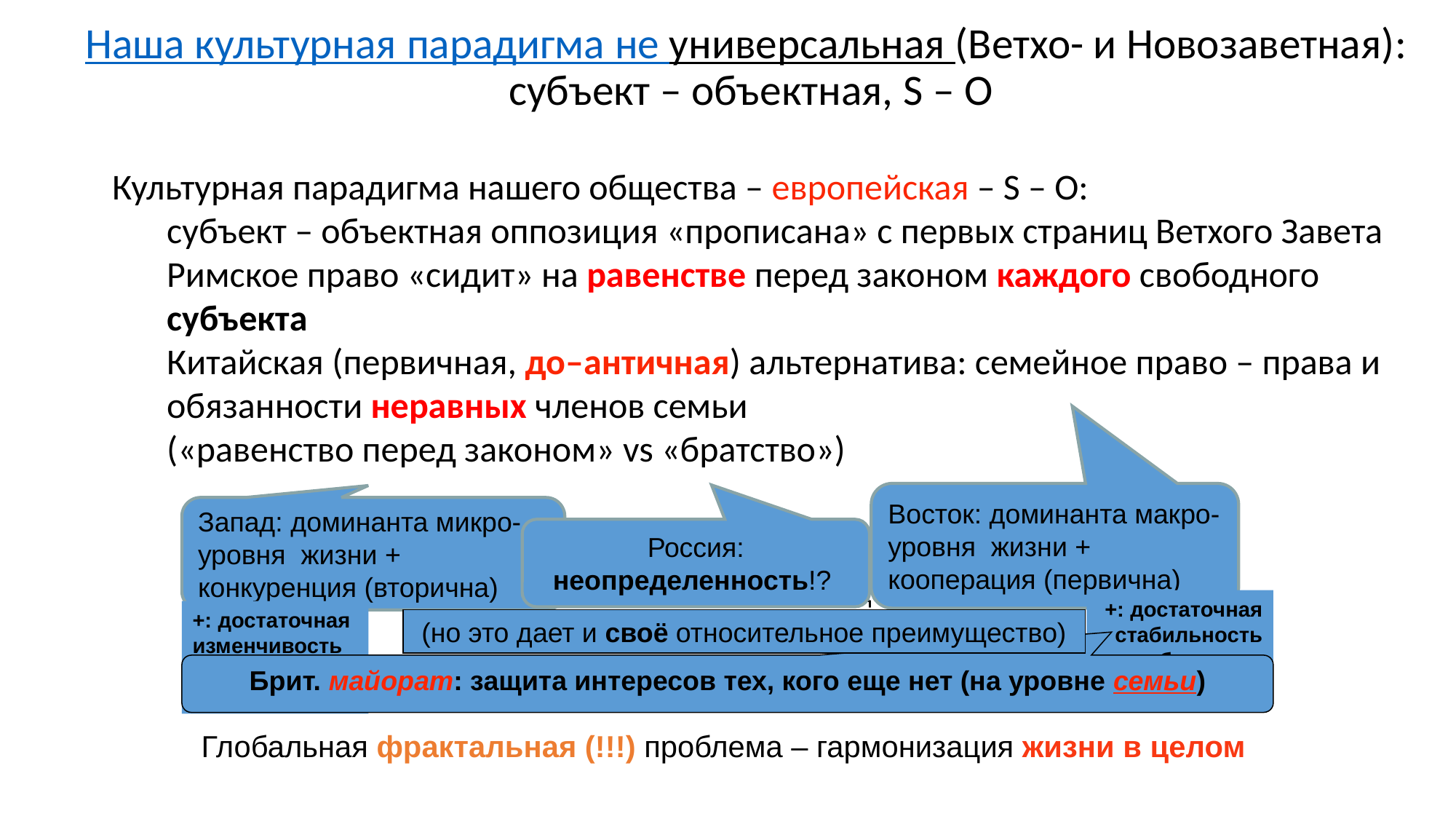

# Наша культурная парадигма не универсальная (Ветхо- и Новозаветная): субъект – объектная, S – O
Культурная парадигма нашего общества – европейская – S – O:
субъект – объектная оппозиция «прописана» с первых страниц Ветхого Завета
Римское право «сидит» на равенстве перед законом каждого свободного субъекта
Китайская (первичная, до–античная) альтернатива: семейное право – права и обязанности неравных членов семьи
(«равенство перед законом» vs «братство»)
Восток: доминанта макро-уровня  жизни + кооперация (первична)
Запад: доминанта микро-уровня  жизни + конкуренция (вторична)
Россия: неопределенность!?

Смотрите историю перемещения
 Адама из Эдема
+: достаточная стабильность
-: избыточная стабильность
+: достаточная изменчивость
-: избыточная изменчивость
(но это дает и своё относительное преимущество)
Брит. майорат: защита интересов тех, кого еще нет (на уровне семьи)
Глобальная фрактальная (!!!) проблема – гармонизация жизни в целом